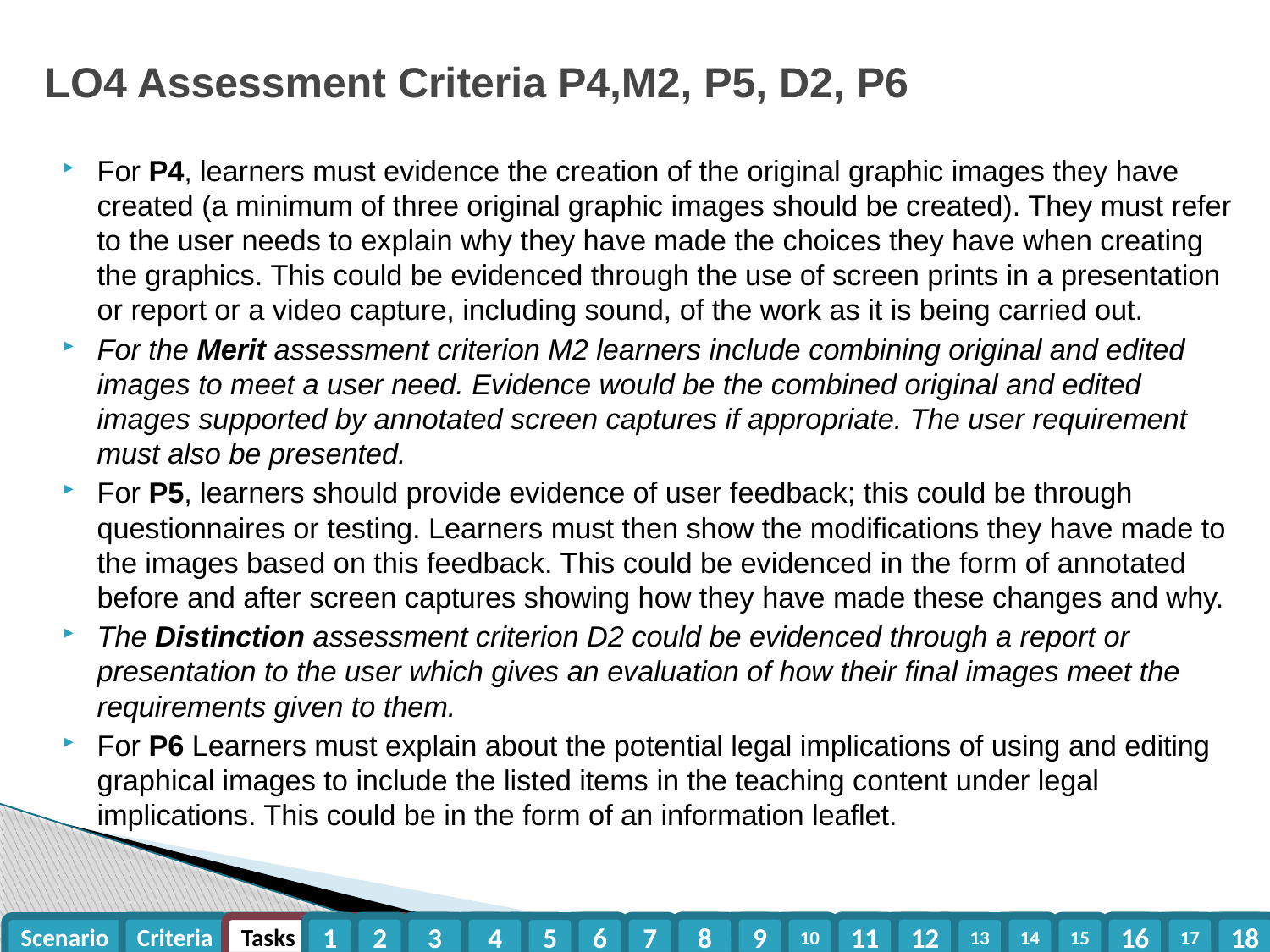

# LO4 Assessment Criteria P4,M2, P5, D2, P6
For P4, learners must evidence the creation of the original graphic images they have created (a minimum of three original graphic images should be created). They must refer to the user needs to explain why they have made the choices they have when creating the graphics. This could be evidenced through the use of screen prints in a presentation or report or a video capture, including sound, of the work as it is being carried out.
For the Merit assessment criterion M2 learners include combining original and edited images to meet a user need. Evidence would be the combined original and edited images supported by annotated screen captures if appropriate. The user requirement must also be presented.
For P5, learners should provide evidence of user feedback; this could be through questionnaires or testing. Learners must then show the modifications they have made to the images based on this feedback. This could be evidenced in the form of annotated before and after screen captures showing how they have made these changes and why.
The Distinction assessment criterion D2 could be evidenced through a report or presentation to the user which gives an evaluation of how their final images meet the requirements given to them.
For P6 Learners must explain about the potential legal implications of using and editing graphical images to include the listed items in the teaching content under legal implications. This could be in the form of an information leaflet.
Criteria
1
2
3
4
6
7
8
9
10
11
12
14
15
16
17
18
Scenario
Tasks
5
13